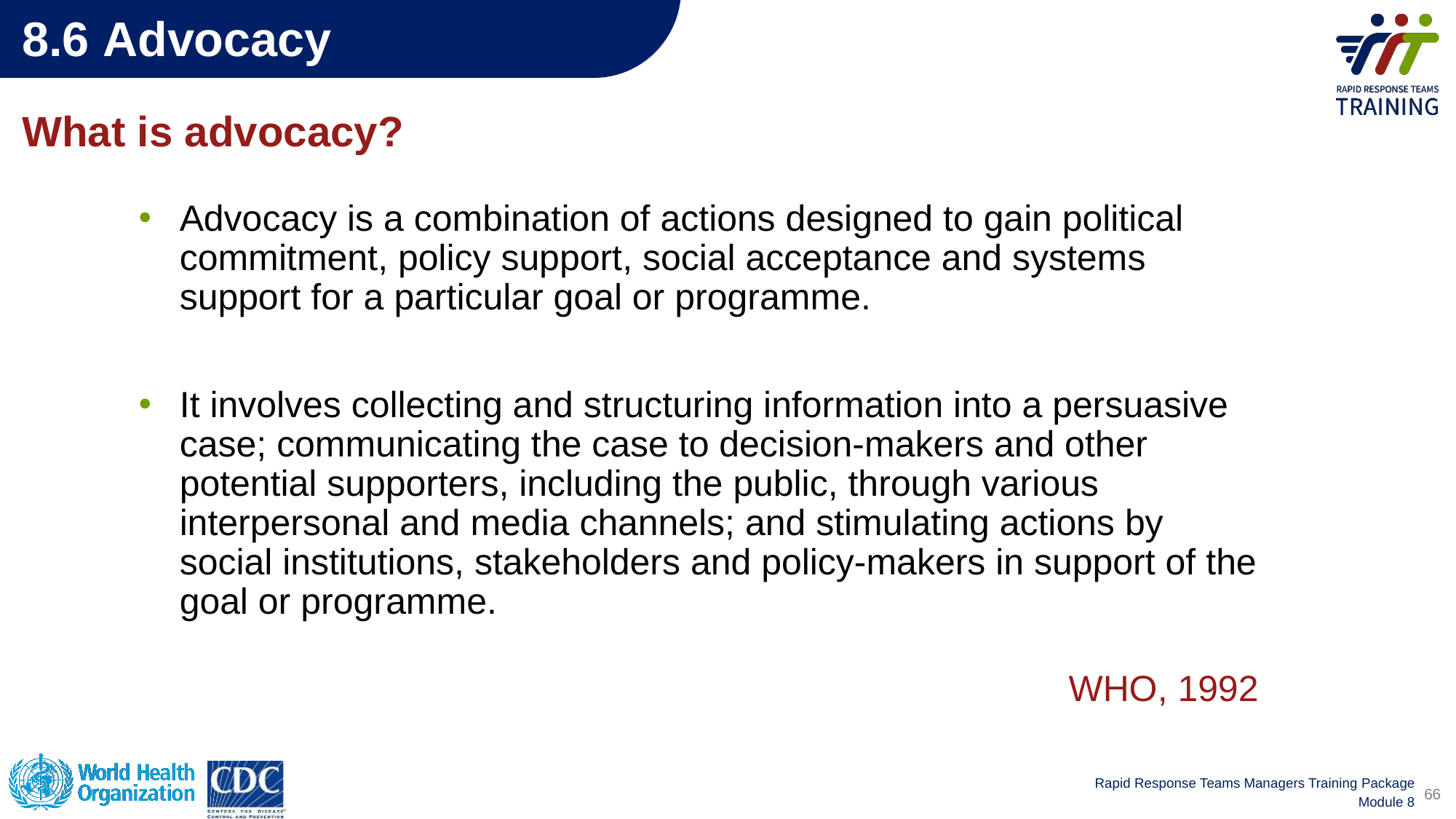

8.6 Advocacy
What is advocacy?
Advocacy is a combination of actions designed to gain political commitment, policy support, social acceptance and systems support for a particular goal or programme.

It involves collecting and structuring information into a persuasive case; communicating the case to decision-makers and other potential supporters, including the public, through various interpersonal and media channels; and stimulating actions by social institutions, stakeholders and policy-makers in support of the goal or programme.

WHO, 1992
66